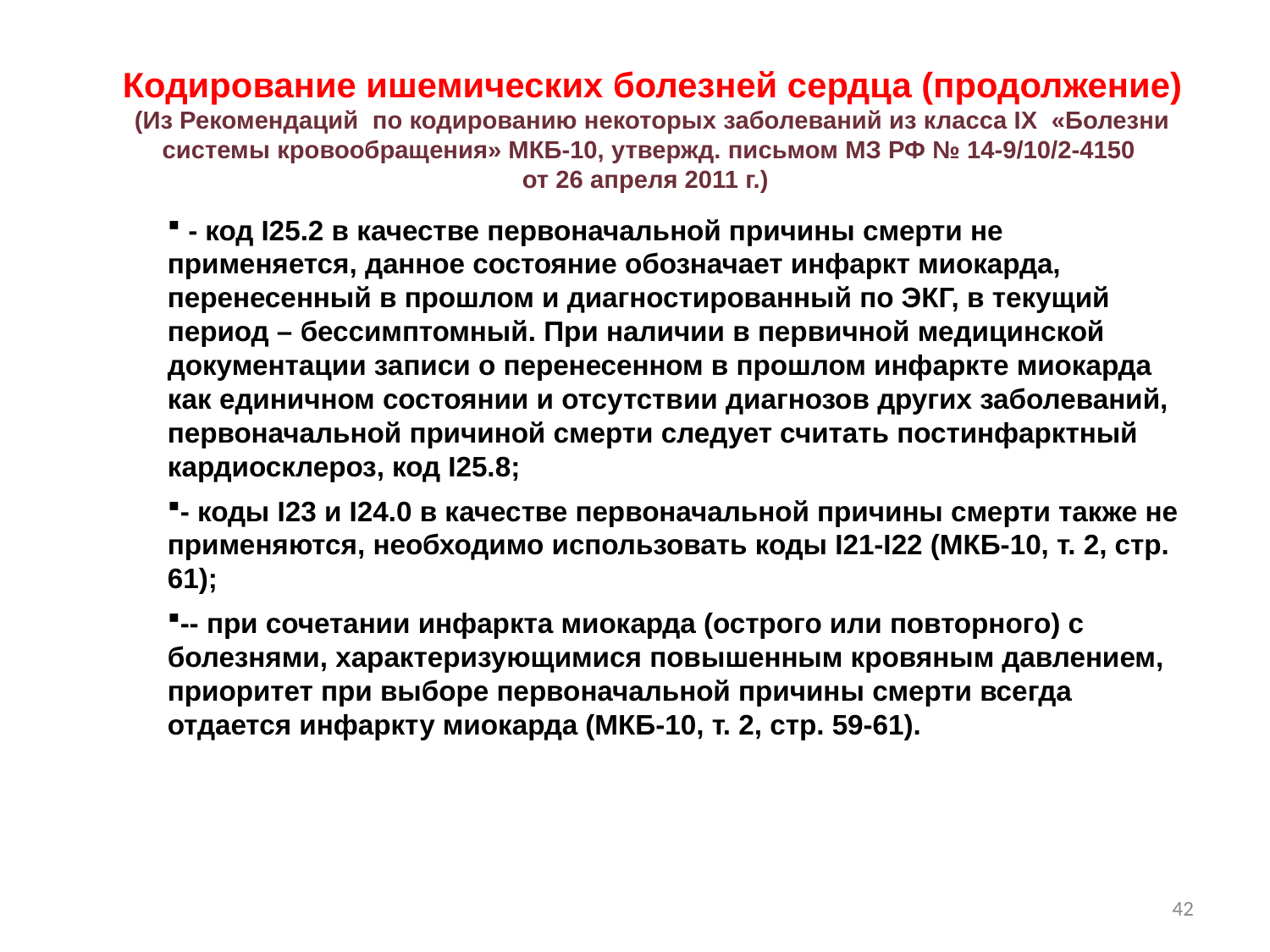

Кодирование ишемических болезней сердца (продолжение)
(Из Рекомендаций  по кодированию некоторых заболеваний из класса IX  «Болезни системы кровообращения» МКБ-10, утвержд. письмом МЗ РФ № 14-9/10/2-4150
от 26 апреля 2011 г.)

 - код I25.2 в качестве первоначальной причины смерти не применяется, данное состояние обозначает инфаркт миокарда, перенесенный в прошлом и диагностированный по ЭКГ, в текущий период – бессимптомный. При наличии в первичной медицинской документации записи о перенесенном в прошлом инфаркте миокарда как единичном состоянии и отсутствии диагнозов других заболеваний, первоначальной причиной смерти следует считать постинфарктный кардиосклероз, код I25.8;
- коды I23 и I24.0 в качестве первоначальной причины смерти также не применяются, необходимо использовать коды I21-I22 (МКБ-10, т. 2, стр. 61);
-- при сочетании инфаркта миокарда (острого или повторного) с болезнями, характеризующимися повышенным кровяным давлением, приоритет при выборе первоначальной причины смерти всегда отдается инфаркту миокарда (МКБ-10, т. 2, стр. 59-61).
42